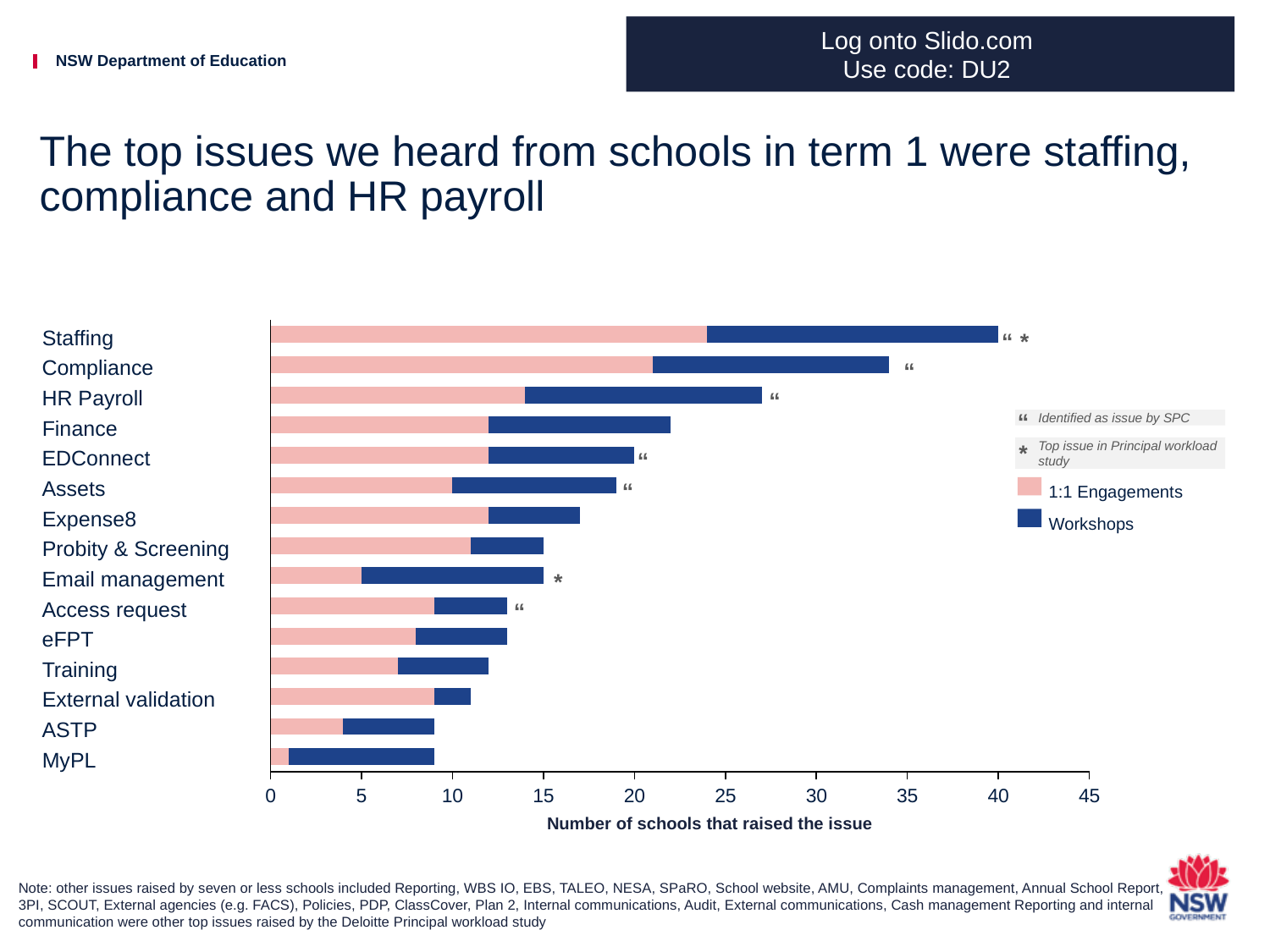

Log onto Slido.com
Use code: DU2

The top issues we heard from schools in term 1 were staffing, compliance and HR payroll

### Chart

| Category |  |  |
|---|---|---|
Staffing
“
*
Compliance
“
HR Payroll
“
“
Identified as issue by SPC
Finance
Top issue in Principal workload study
*
EDConnect
“
Assets
“
1:1 Engagements

Expense8
Workshops

Probity & Screening
Email management
*
Access request
“
eFPT
Training
External validation
ASTP
MyPL
Number of schools that raised the issue
Note: other issues raised by seven or less schools included Reporting, WBS IO, EBS, TALEO, NESA, SPaRO, School website, AMU, Complaints management, Annual School Report, 3PI, SCOUT, External agencies (e.g. FACS), Policies, PDP, ClassCover, Plan 2, Internal communications, Audit, External communications, Cash management Reporting and internal communication were other top issues raised by the Deloitte Principal workload study